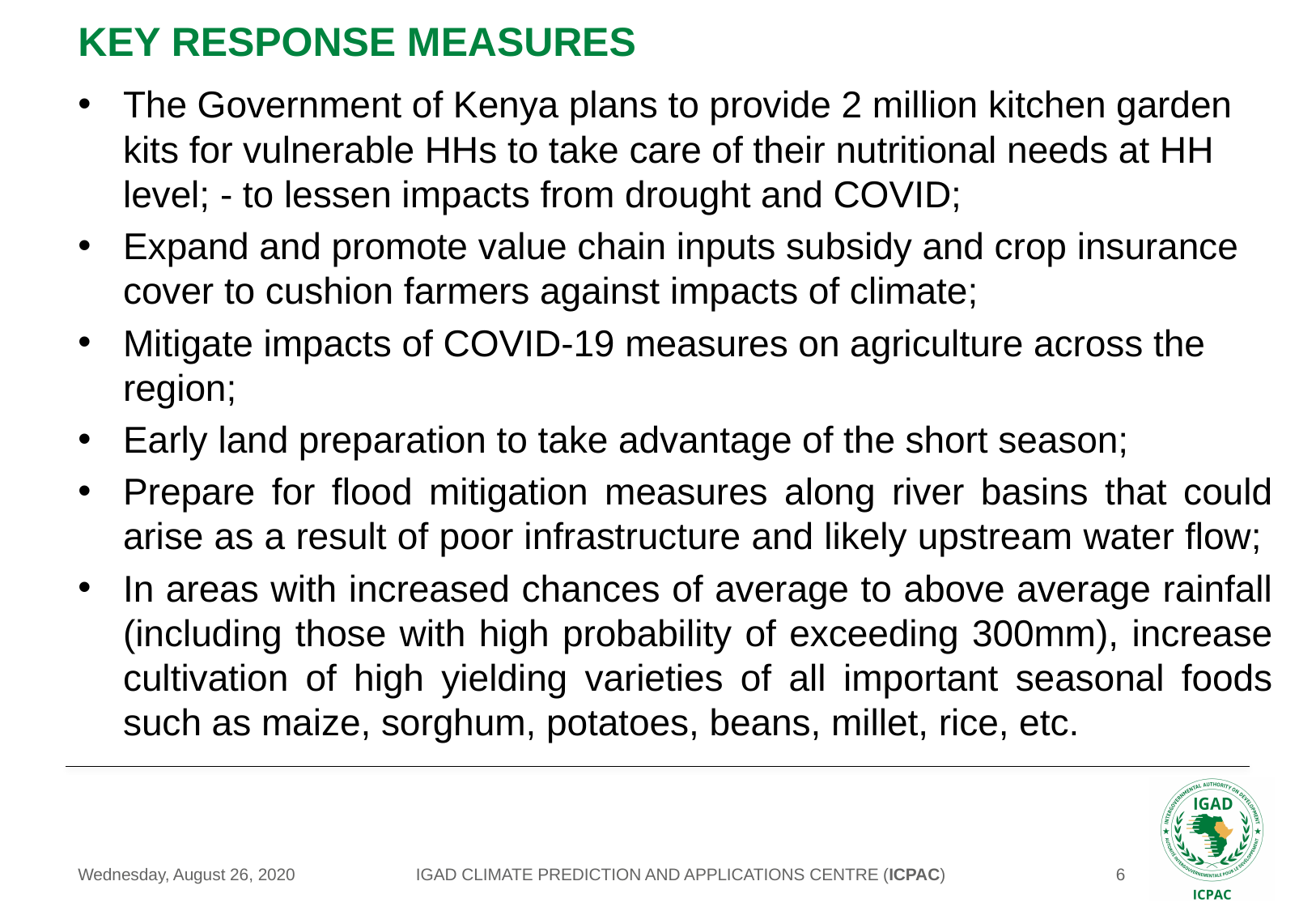

# KEY RESPONSE MEASURES
The Government of Kenya plans to provide 2 million kitchen garden kits for vulnerable HHs to take care of their nutritional needs at HH level; - to lessen impacts from drought and COVID;
Expand and promote value chain inputs subsidy and crop insurance cover to cushion farmers against impacts of climate;
Mitigate impacts of COVID-19 measures on agriculture across the region;
Early land preparation to take advantage of the short season;
Prepare for flood mitigation measures along river basins that could arise as a result of poor infrastructure and likely upstream water flow;
In areas with increased chances of average to above average rainfall (including those with high probability of exceeding 300mm), increase cultivation of high yielding varieties of all important seasonal foods such as maize, sorghum, potatoes, beans, millet, rice, etc.
IGAD CLIMATE PREDICTION AND APPLICATIONS CENTRE (ICPAC)
Wednesday, August 26, 2020
6